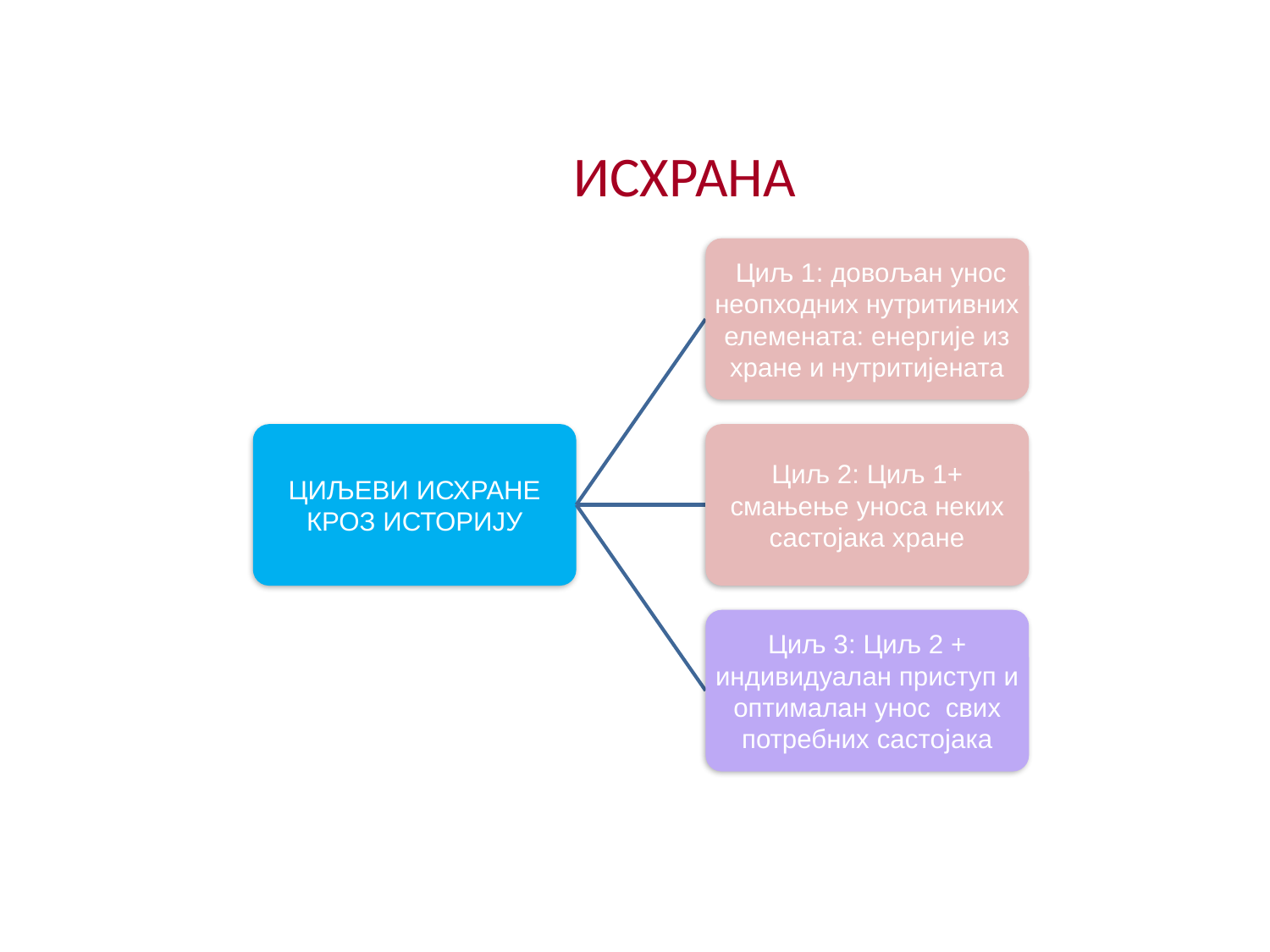

ИСХРАНА

ЦИЉЕВИ ИСХРАНЕ КРОЗ ИСТОРИЈУ

 Циљ 1: довољан унос неопходних нутритивних елемената: енергије из хране и нутритијената

Циљ 2: Циљ 1+ смањење уноса неких састојака хране

Циљ 3: Циљ 2 + индивидуалан приступ и оптималан унос  свих потребних састојака